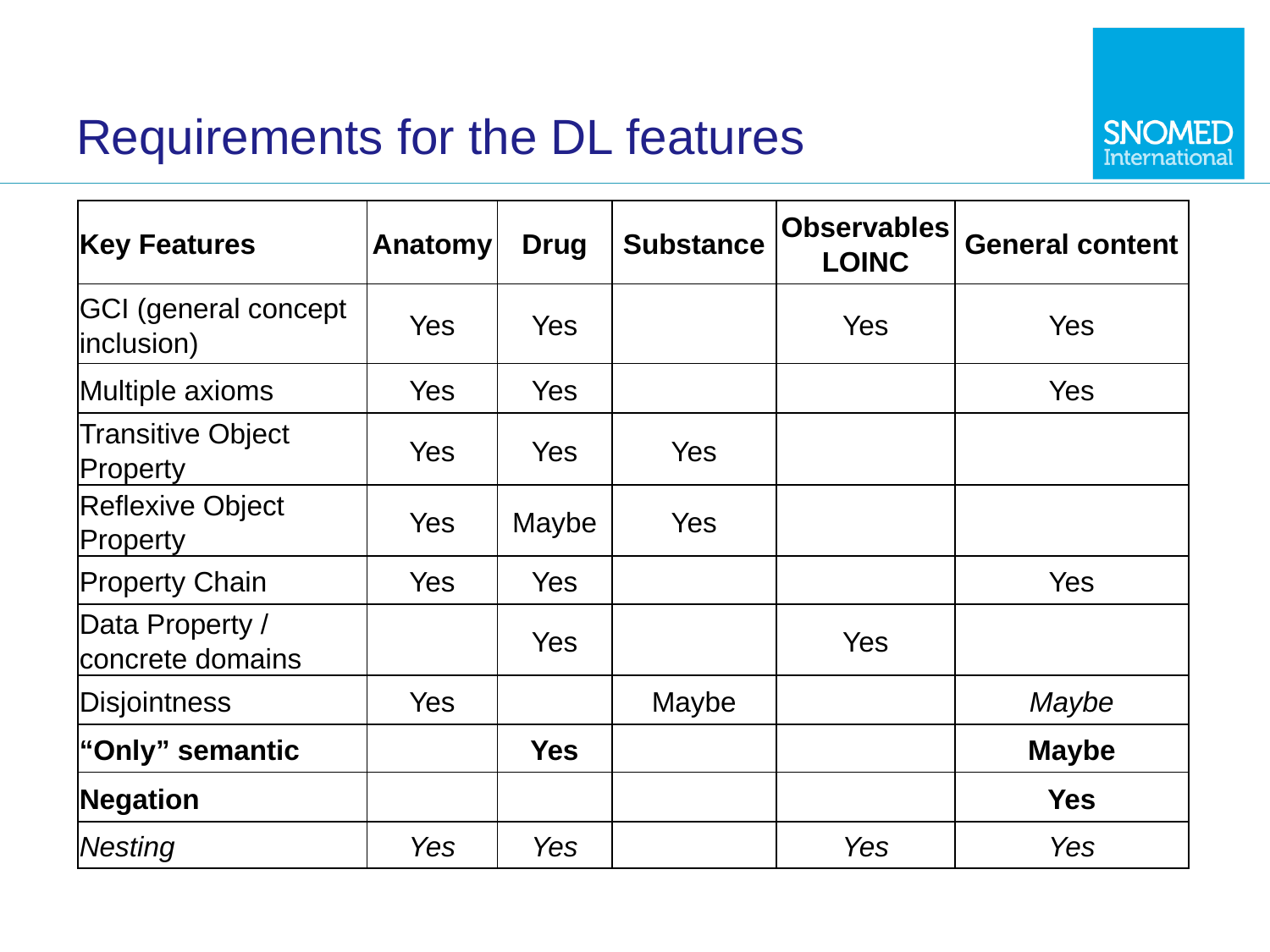

# Requirements for the DL features
| Key Features | Anatomy | Drug | Substance | Observables LOINC | General content |
| --- | --- | --- | --- | --- | --- |
| GCI (general concept inclusion) | Yes | Yes |  | Yes | Yes |
| Multiple axioms | Yes | Yes |  |  | Yes |
| Transitive Object Property | Yes | Yes | Yes |  |  |
| Reflexive Object Property | Yes | Maybe | Yes |  |  |
| Property Chain | Yes | Yes |  |  | Yes |
| Data Property / concrete domains |  | Yes |  | Yes |  |
| Disjointness | Yes |  | Maybe |  | Maybe |
| “Only” semantic |  | Yes |  |  | Maybe |
| Negation |  |  |  |  | Yes |
| Nesting | Yes | Yes |  | Yes | Yes |